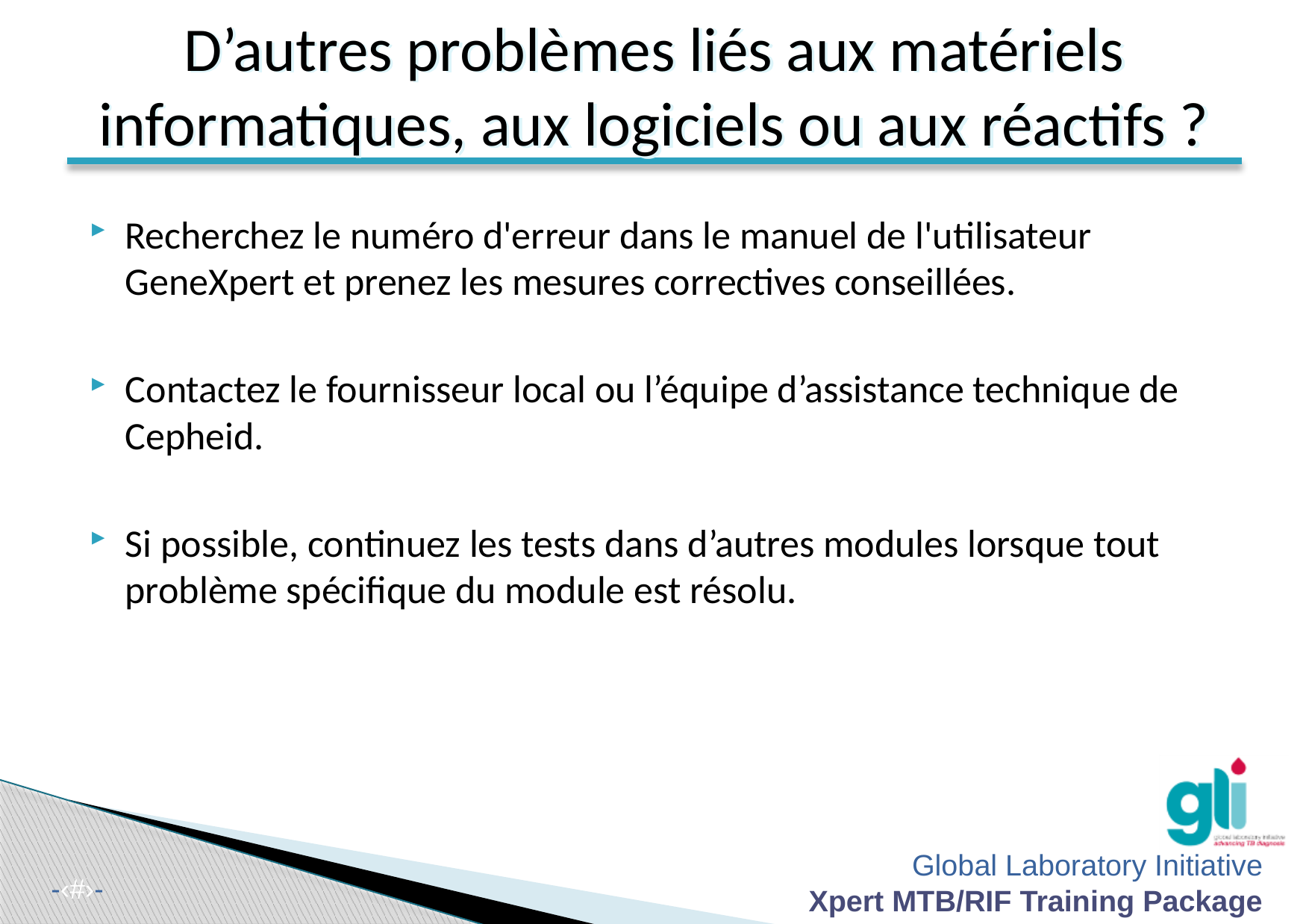

D’autres problèmes liés aux matériels informatiques, aux logiciels ou aux réactifs ?
#
Recherchez le numéro d'erreur dans le manuel de l'utilisateur GeneXpert et prenez les mesures correctives conseillées.

Contactez le fournisseur local ou l’équipe d’assistance technique de Cepheid.

Si possible, continuez les tests dans d’autres modules lorsque tout problème spécifique du module est résolu.